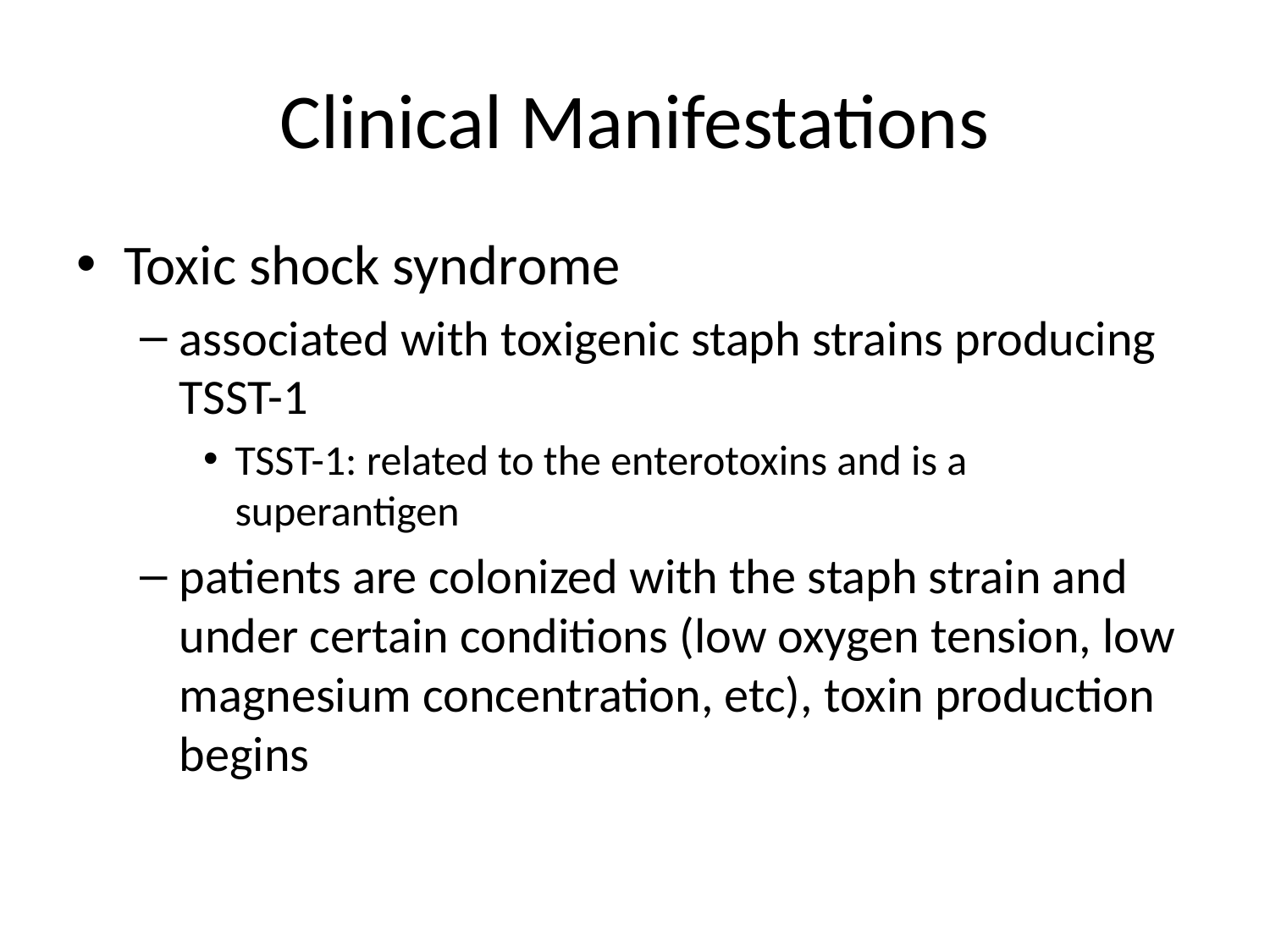

# Clinical Manifestations
Toxic shock syndrome
associated with toxigenic staph strains producing TSST-1
TSST-1: related to the enterotoxins and is a superantigen
patients are colonized with the staph strain and under certain conditions (low oxygen tension, low magnesium concentration, etc), toxin production begins